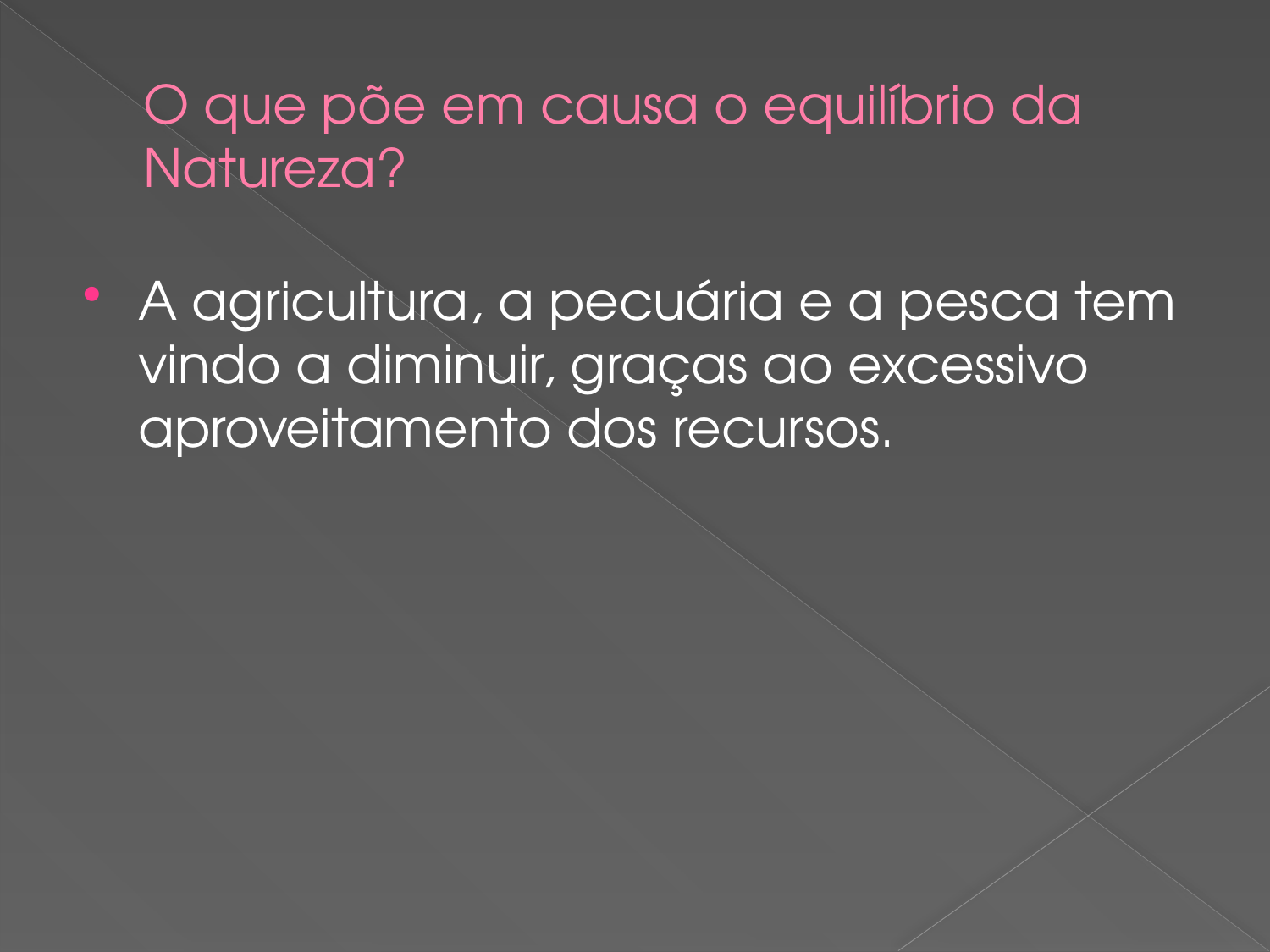

# O que põe em causa o equilíbrio da Natureza?
A agricultura, a pecuária e a pesca tem vindo a diminuir, graças ao excessivo aproveitamento dos recursos.